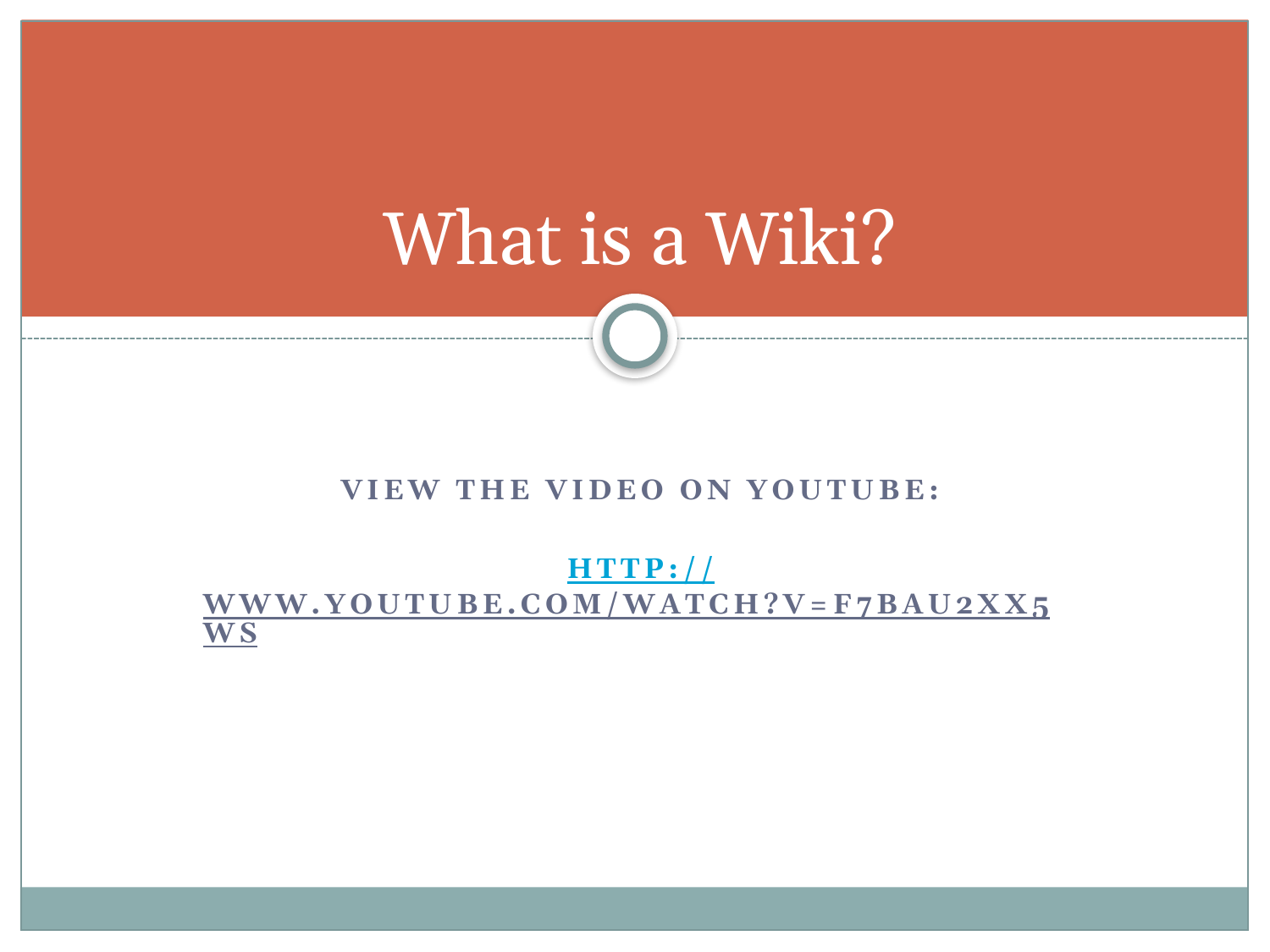

# What is a Wiki?
VIEW THE VIDEO ON YOUTUBE:

http://www.youtube.com/watch?v=F7BAU2XX5Ws